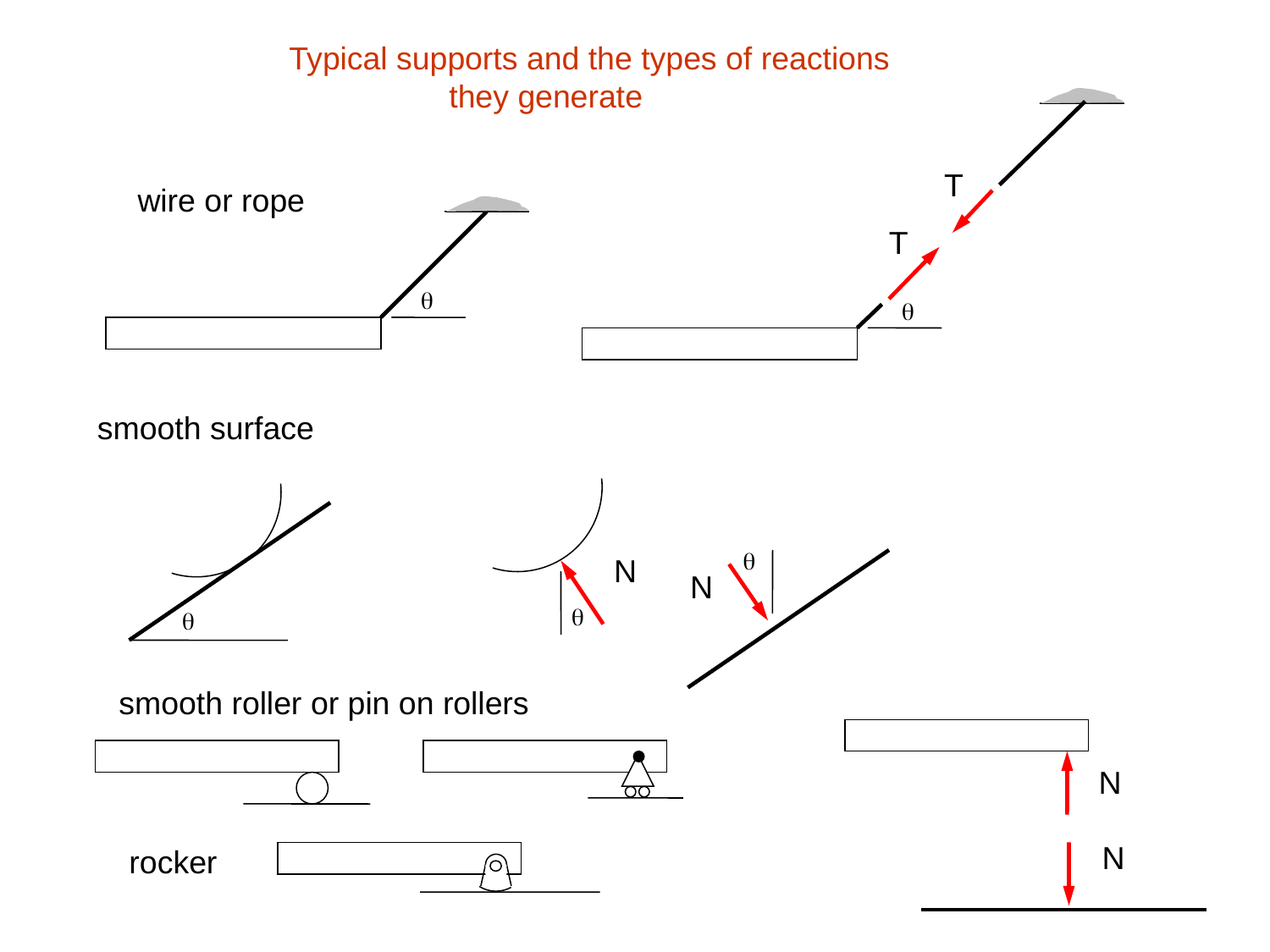

Typical supports and the types of reactions
                  they generate

T
wire or rope

T

θ
θ

smooth surface

θ
N

N

θ
θ

smooth roller or pin on rollers

N

N
rocker